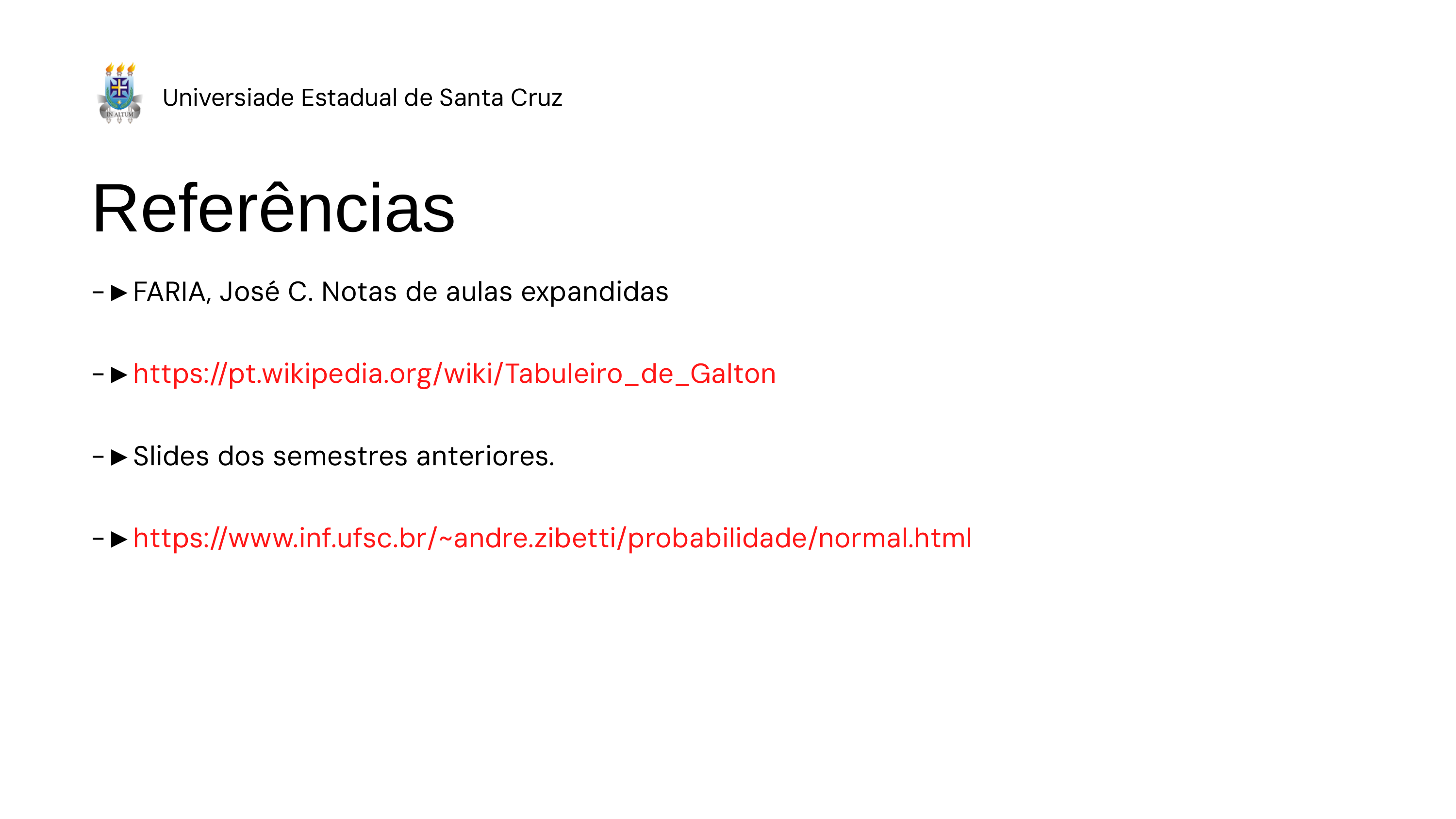

Universiade Estadual de Santa Cruz
Referências
-►FARIA, José C. Notas de aulas expandidas

-►https://pt.wikipedia.org/wiki/Tabuleiro_de_Galton

-►Slides dos semestres anteriores.

-►https://www.inf.ufsc.br/~andre.zibetti/probabilidade/normal.html